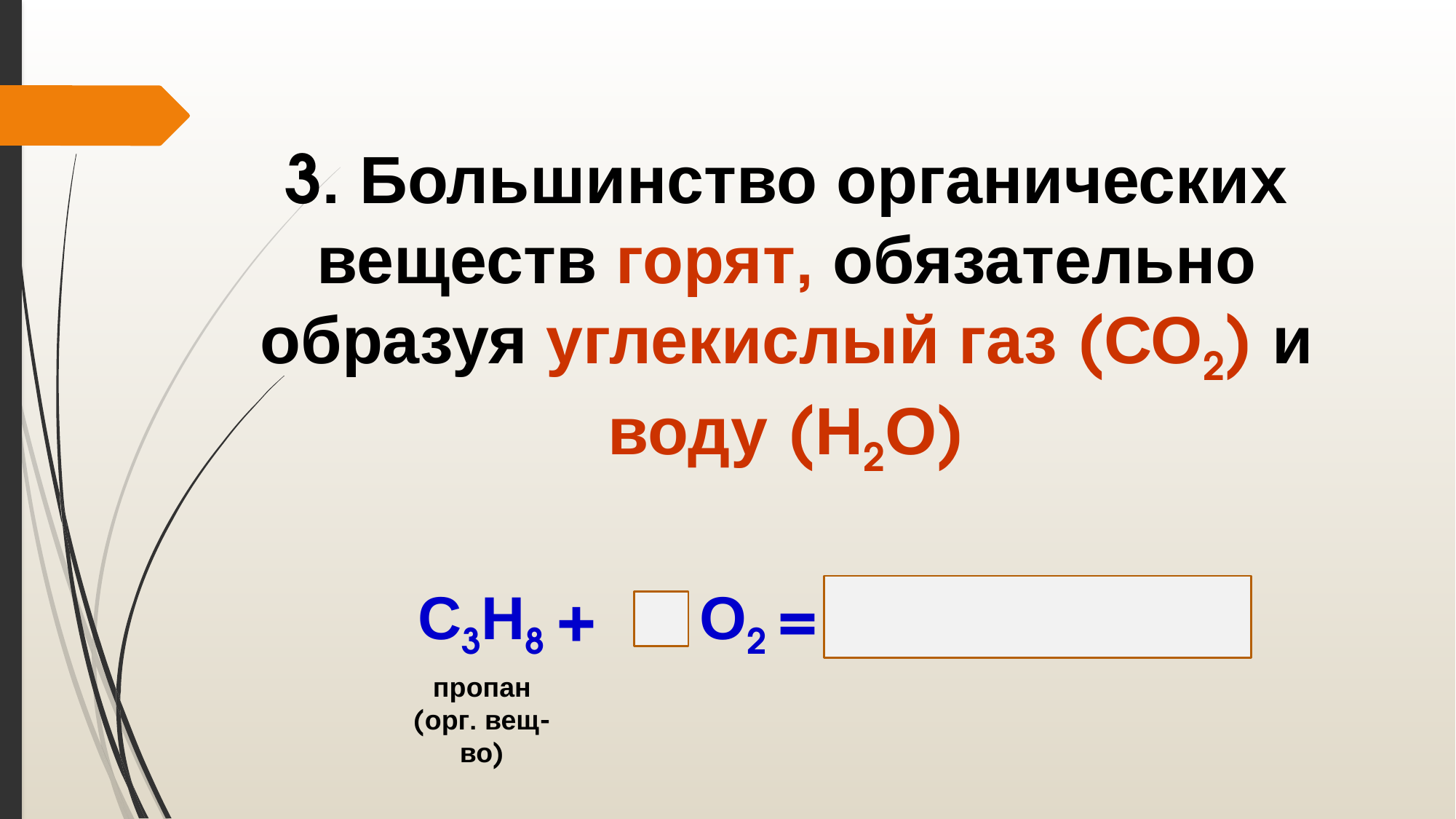

3. Большинство органических веществ горят, обязательно образуя углекислый газ (СО2) и воду (Н2О)
С3Н8 +   5 О2 = 3 СО2 +  4Н2О

пропан
(орг. вещ-во)